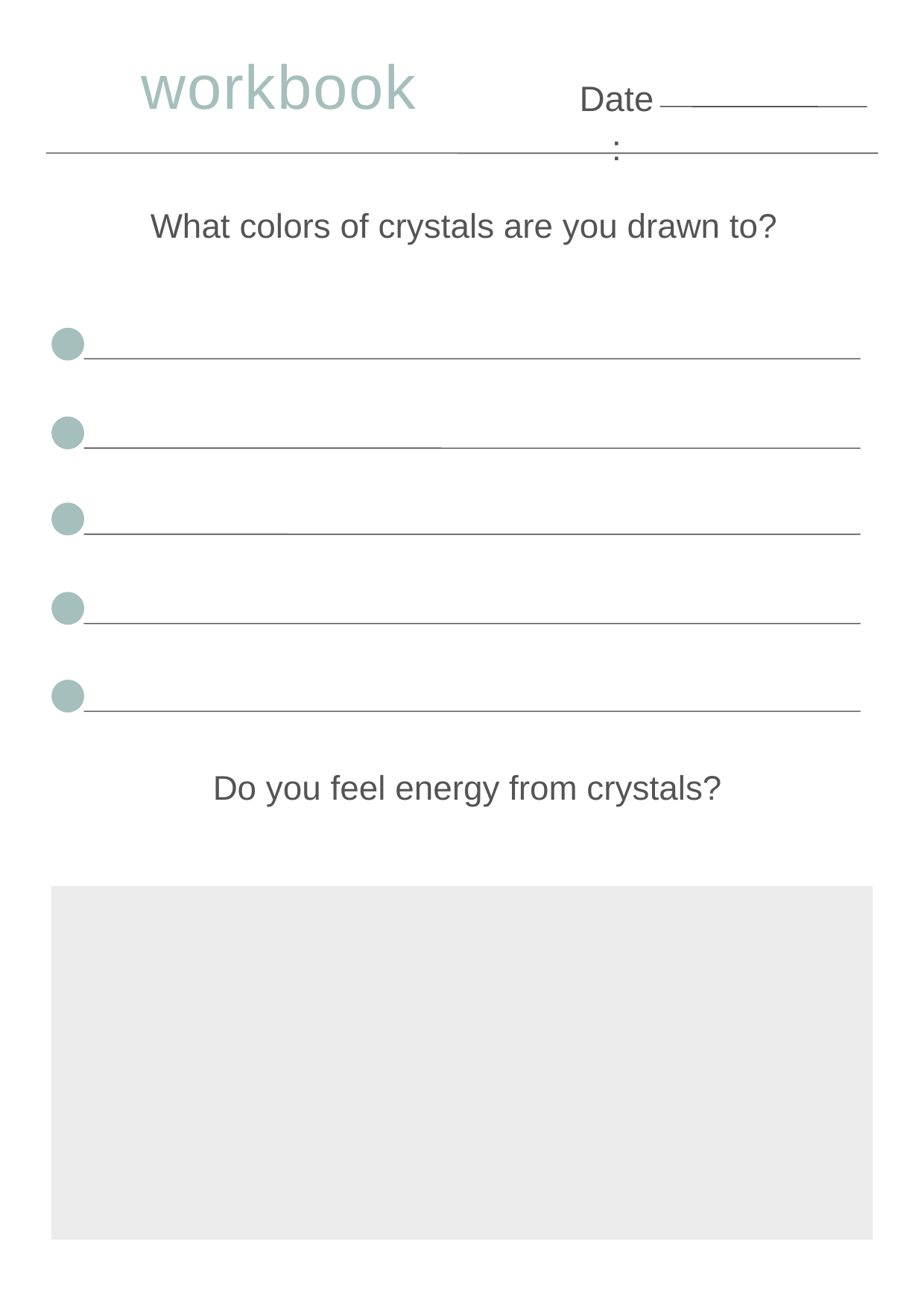

workbook
Date:

What colors of crystals are you drawn to?

Do you feel energy from crystals?